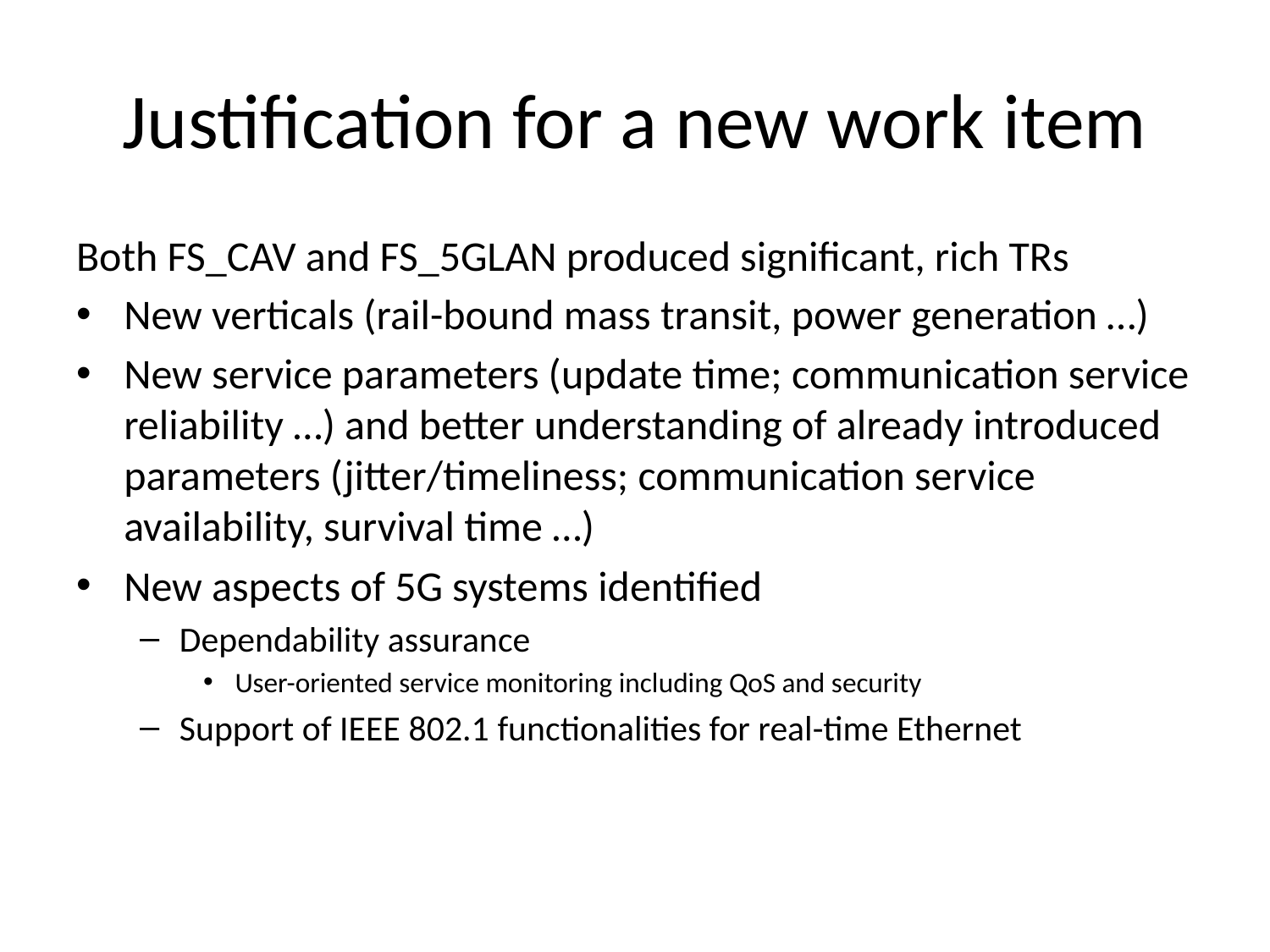

# Justification for a new work item
Both FS_CAV and FS_5GLAN produced significant, rich TRs
New verticals (rail-bound mass transit, power generation …)
New service parameters (update time; communication service reliability …) and better understanding of already introduced parameters (jitter/timeliness; communication service availability, survival time …)
New aspects of 5G systems identified
Dependability assurance
User-oriented service monitoring including QoS and security
Support of IEEE 802.1 functionalities for real-time Ethernet